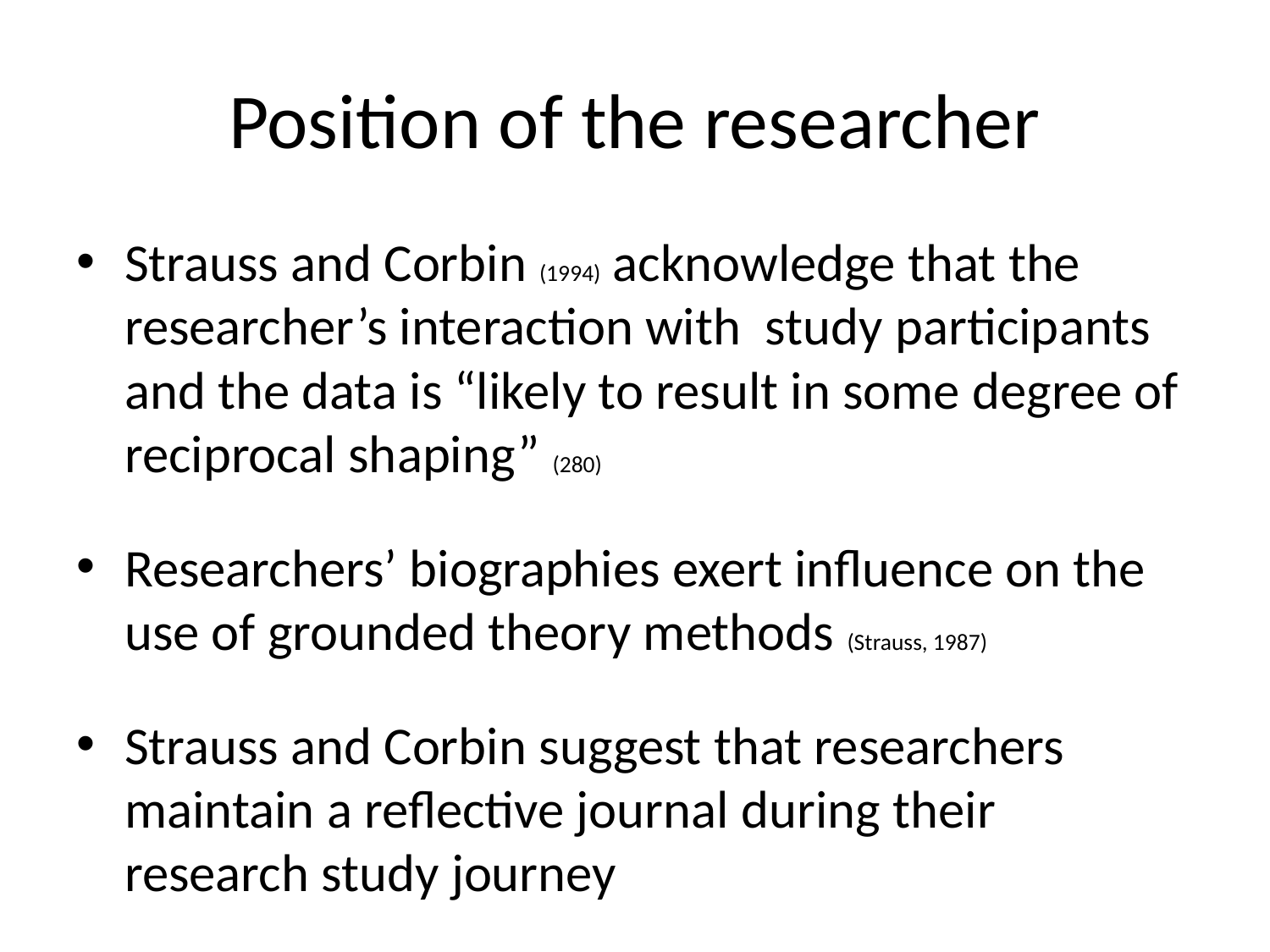

# Position of the researcher
Strauss and Corbin (1994) acknowledge that the researcher’s interaction with  study participants and the data is “likely to result in some degree of reciprocal shaping” (280)
Researchers’ biographies exert influence on the use of grounded theory methods (Strauss, 1987)
Strauss and Corbin suggest that researchers maintain a reflective journal during their research study journey